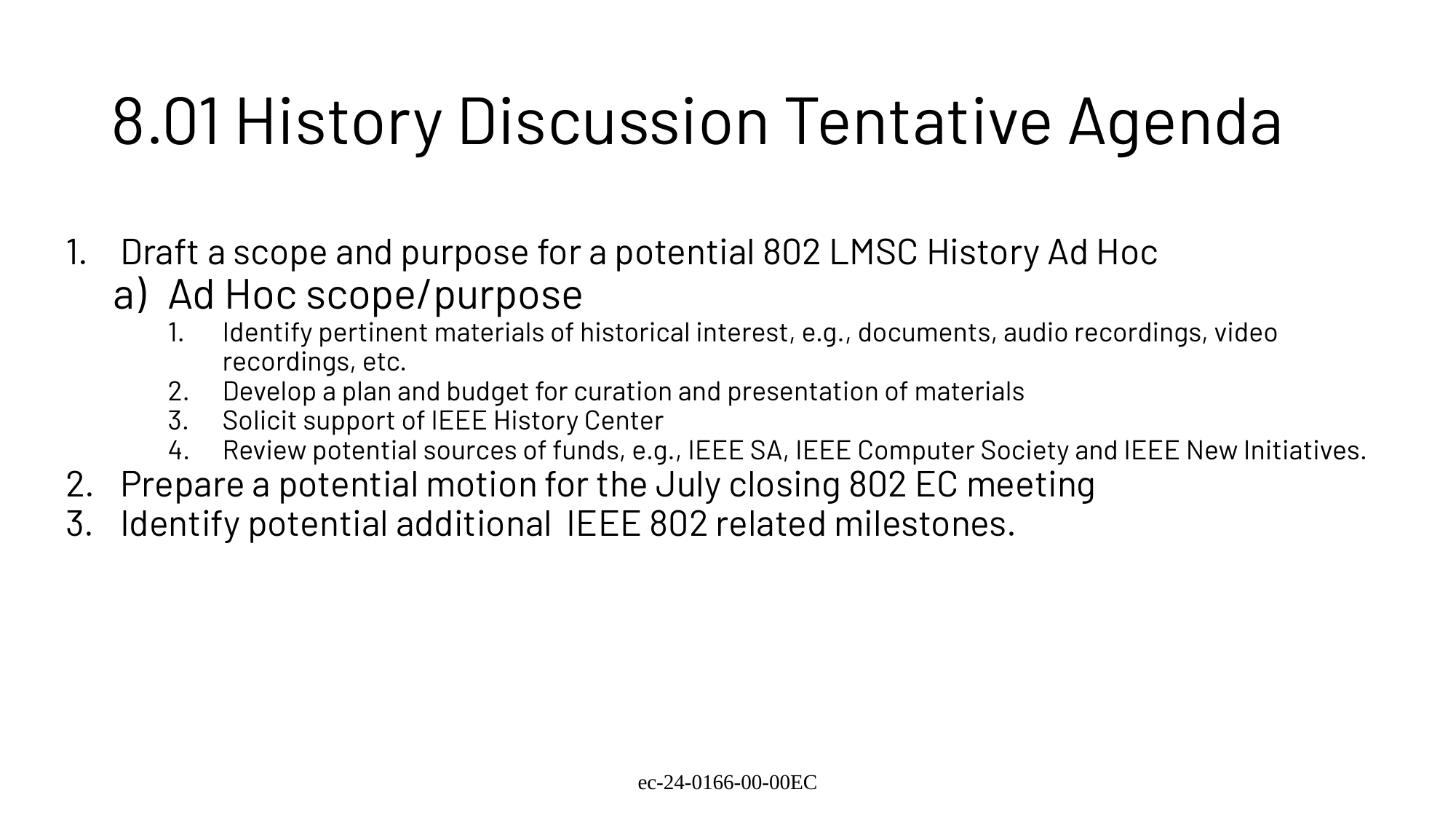

# 8.01 History Discussion Tentative Agenda
Draft a scope and purpose for a potential 802 LMSC History Ad Hoc
Ad Hoc scope/purpose
Identify pertinent materials of historical interest, e.g., documents, audio recordings, video recordings, etc.
Develop a plan and budget for curation and presentation of materials
Solicit support of IEEE History Center
Review potential sources of funds, e.g., IEEE SA, IEEE Computer Society and IEEE New Initiatives.
Prepare a potential motion for the July closing 802 EC meeting
Identify potential additional  IEEE 802 related milestones.

ec-24-0166-00-00EC